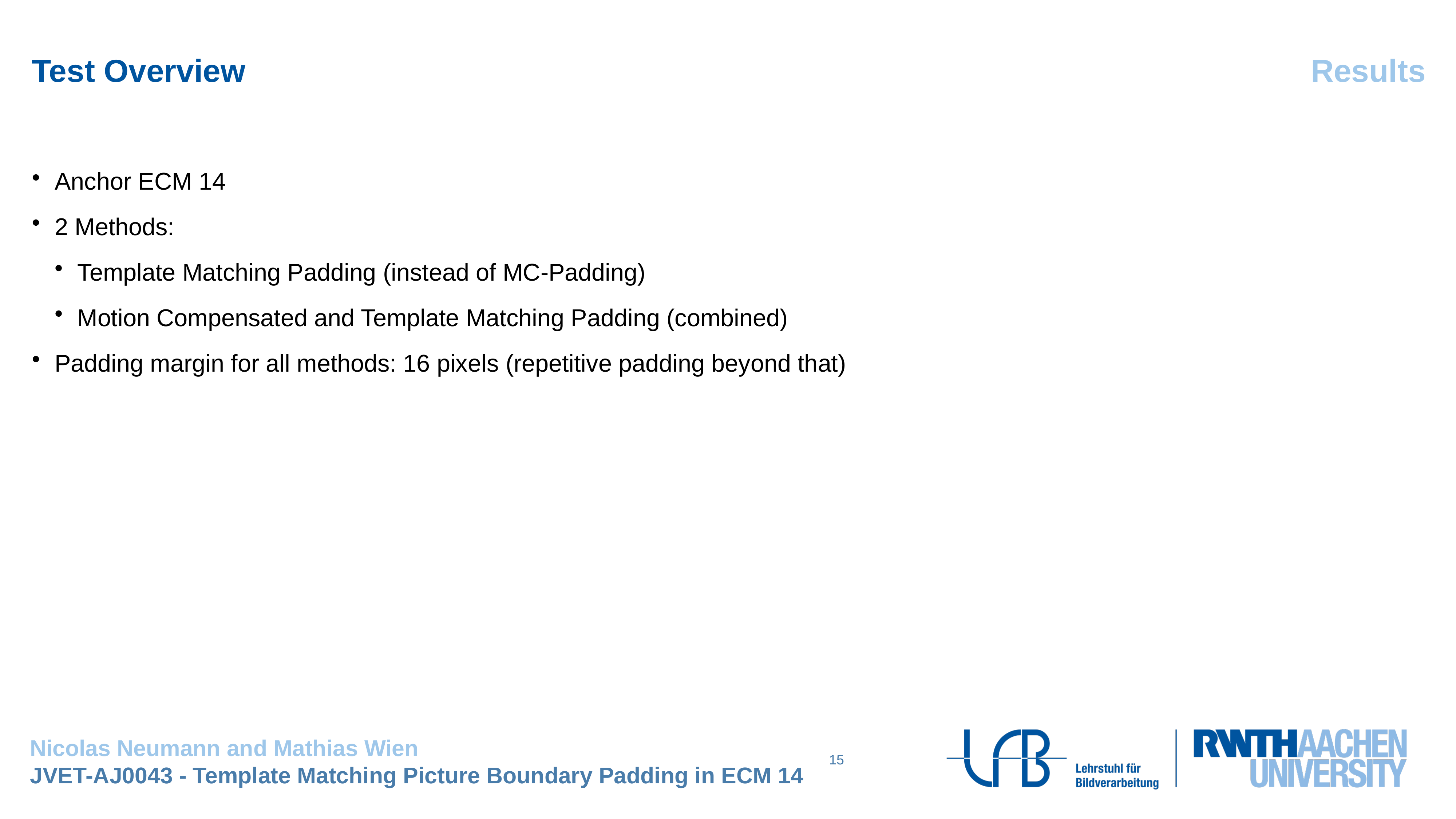

Test Overview
Results
Anchor ECM 14
2 Methods:
Template Matching Padding (instead of MC-Padding)
Motion Compensated and Template Matching Padding (combined)
Padding margin for all methods: 16 pixels (repetitive padding beyond that)
15